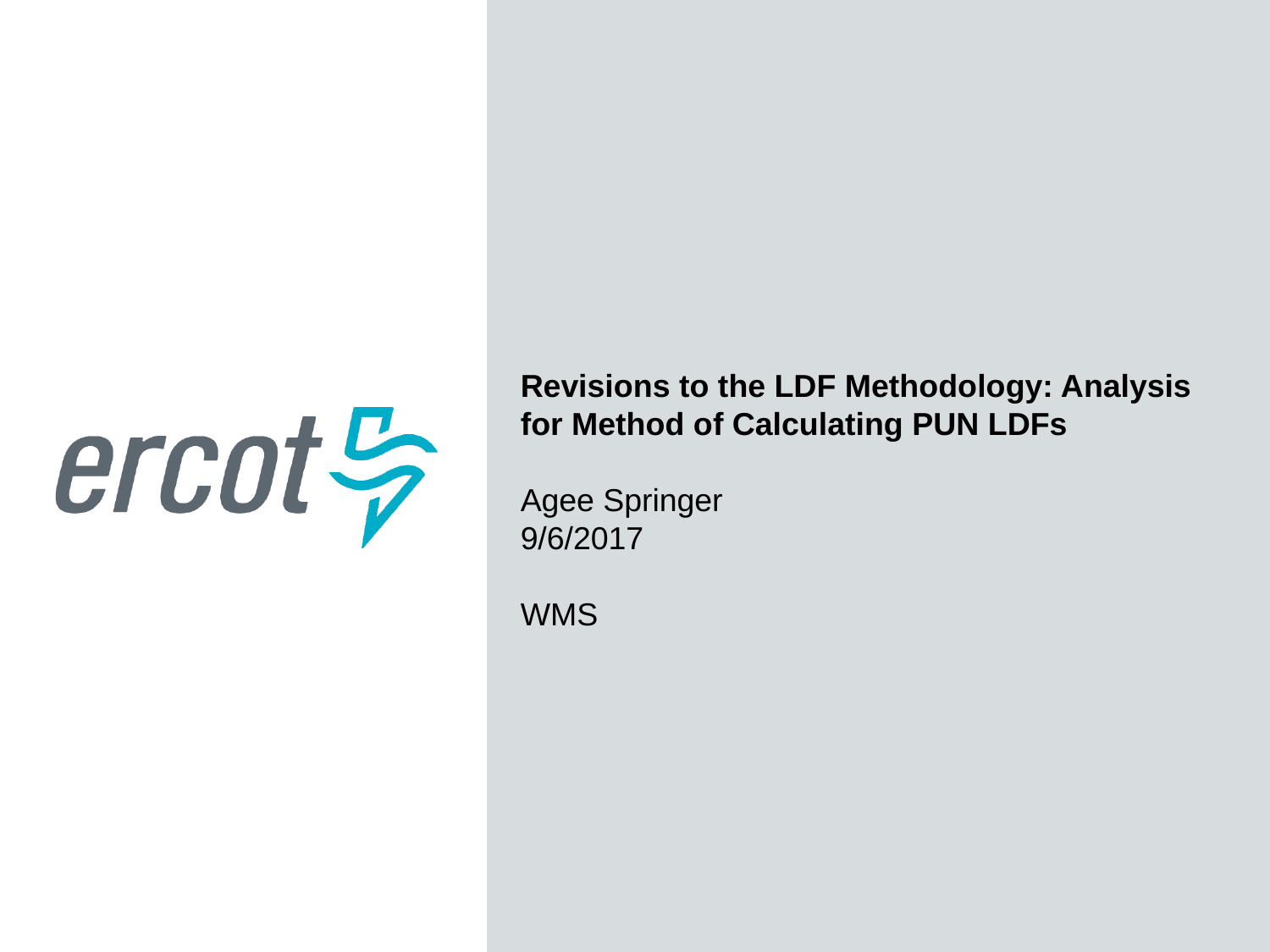

Revisions to the LDF Methodology: Analysis for Method of Calculating PUN LDFs

Agee Springer
9/6/2017

WMS